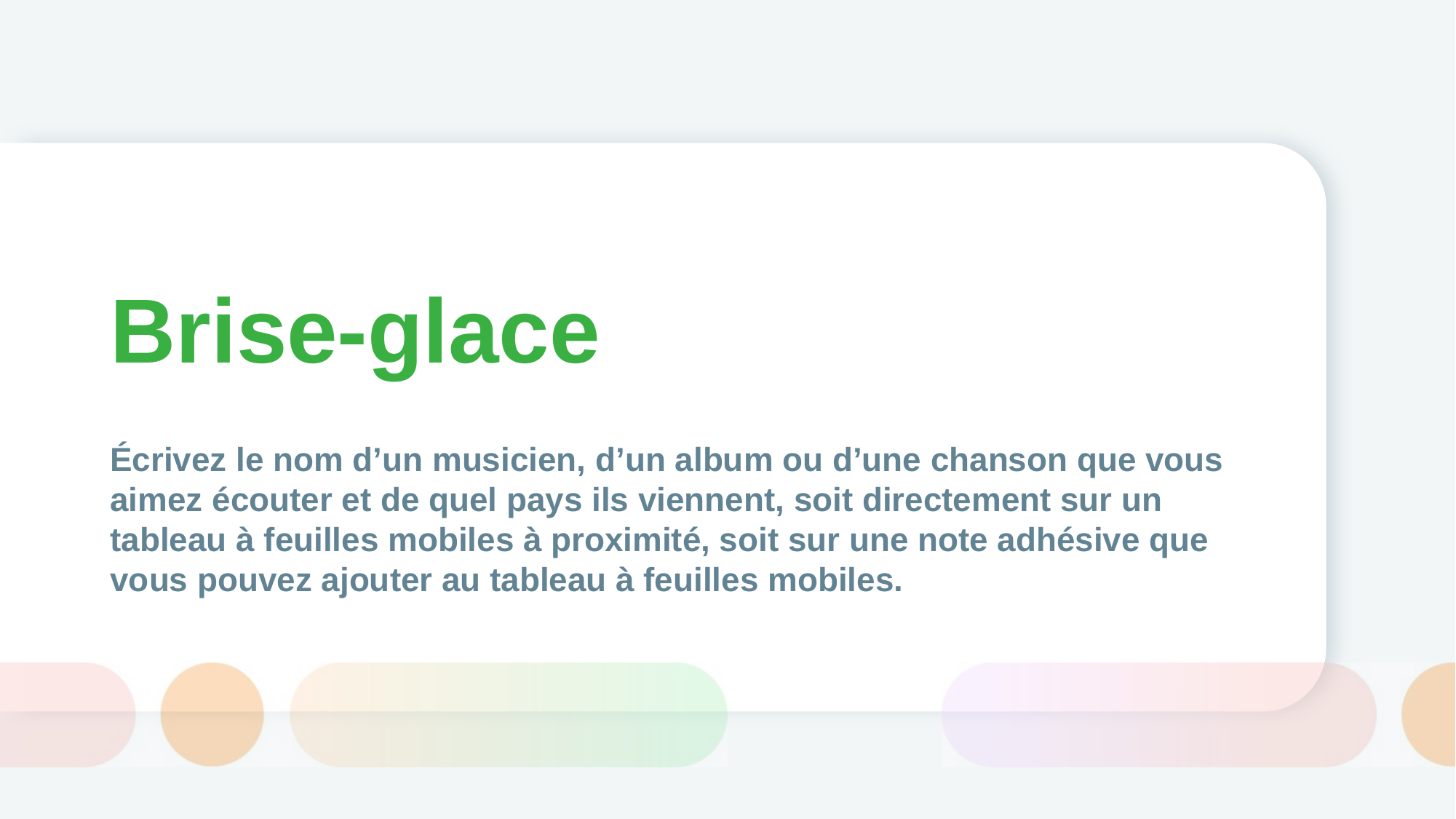

# Brise-glace
Écrivez le nom d’un musicien, d’un album ou d’une chanson que vous aimez écouter et de quel pays ils viennent, soit directement sur un tableau à feuilles mobiles à proximité, soit sur une note adhésive que vous pouvez ajouter au tableau à feuilles mobiles. ​
​